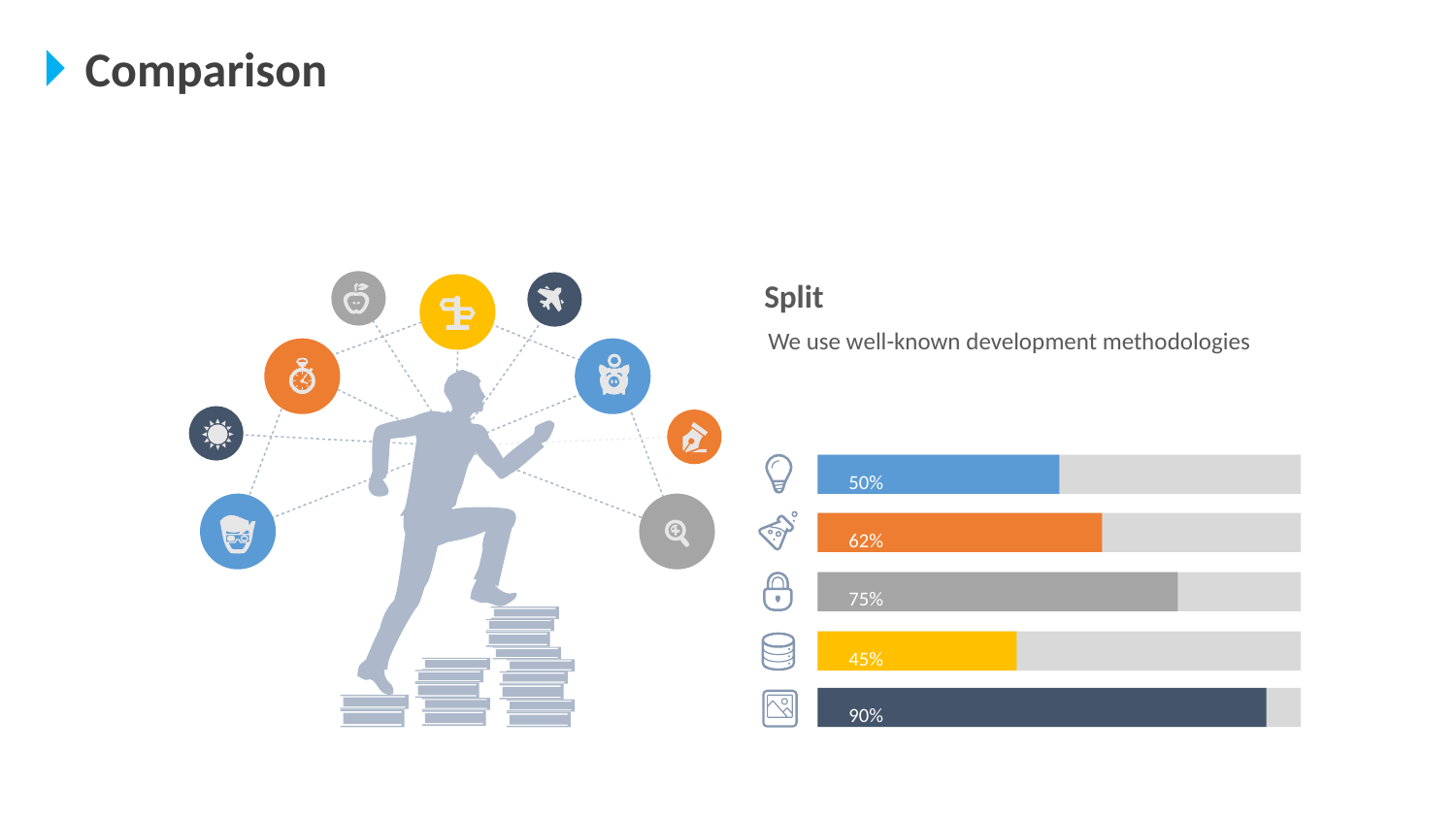

Comparison

Split

We use well-known development methodologies

50%

62%

75%

45%

90%